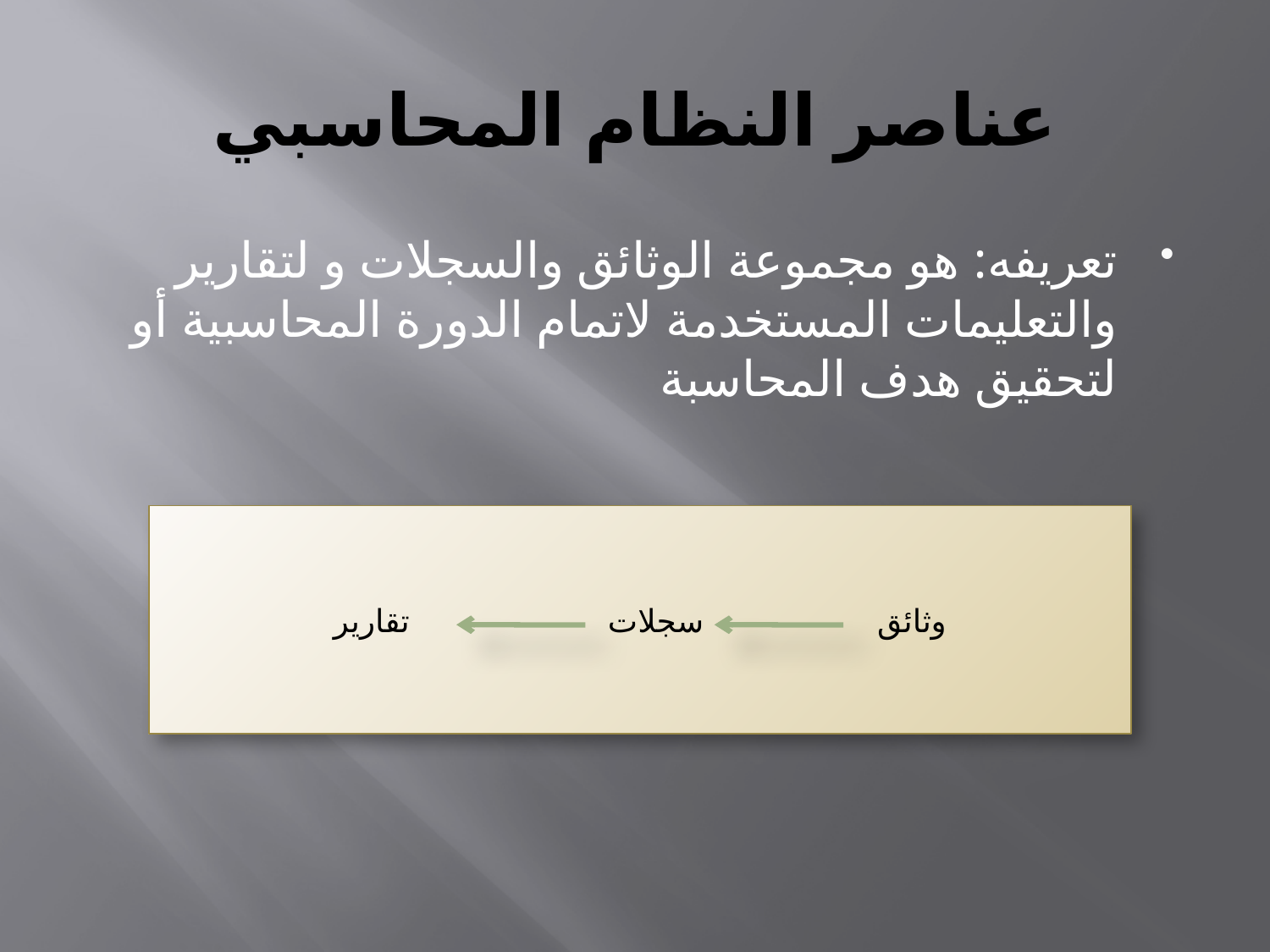

# عناصر النظام المحاسبي
تعريفه: هو مجموعة الوثائق والسجلات و لتقارير والتعليمات المستخدمة لاتمام الدورة المحاسبية أو لتحقيق هدف المحاسبة

وثائق                     سجلات                        تقارير